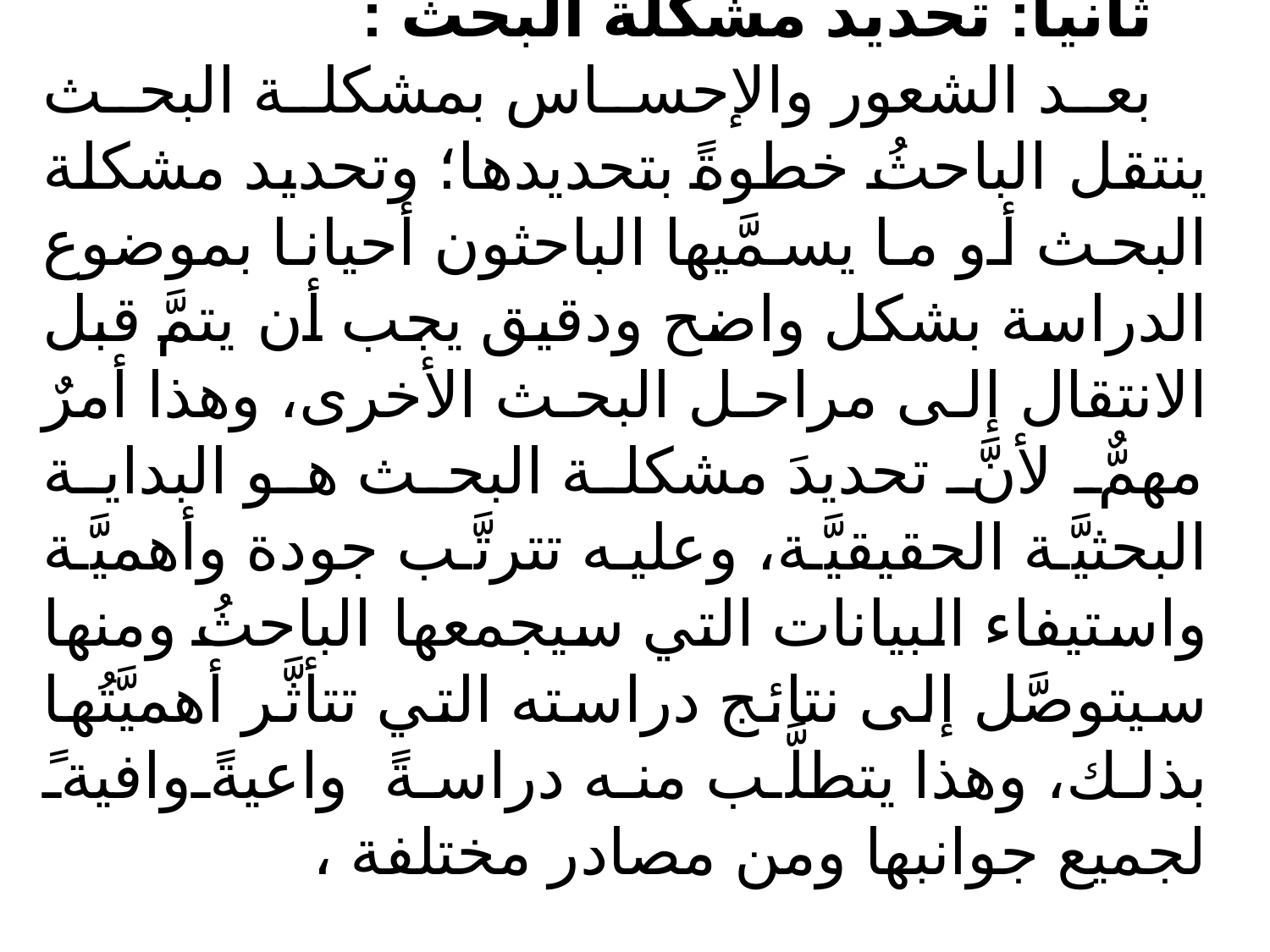

ثانياً: تحديد مشكلة البحث :
بعد الشعور والإحساس بمشكلة البحث ينتقل الباحثُ خطوةً بتحديدها؛ وتحديد مشكلة البحث أو ما يسمَّيها الباحثون أحيانا بموضوع الدراسة بشكل واضح ودقيق يجب أن يتمَّ قبل الانتقال إلى مراحل البحث الأخرى، وهذا أمرٌ مهمٌّ لأنَّ تحديدَ مشكلة البحث هو البداية البحثيَّة الحقيقيَّة، وعليه تترتَّب جودة وأهميَّة واستيفاء البيانات التي سيجمعها الباحثُ ومنها سيتوصَّل إلى نتائج دراسته التي تتأثَّر أهميَّتُها بذلك، وهذا يتطلَّب منه دراسةً واعيةً وافيةً لجميع جوانبها ومن مصادر مختلفة ،